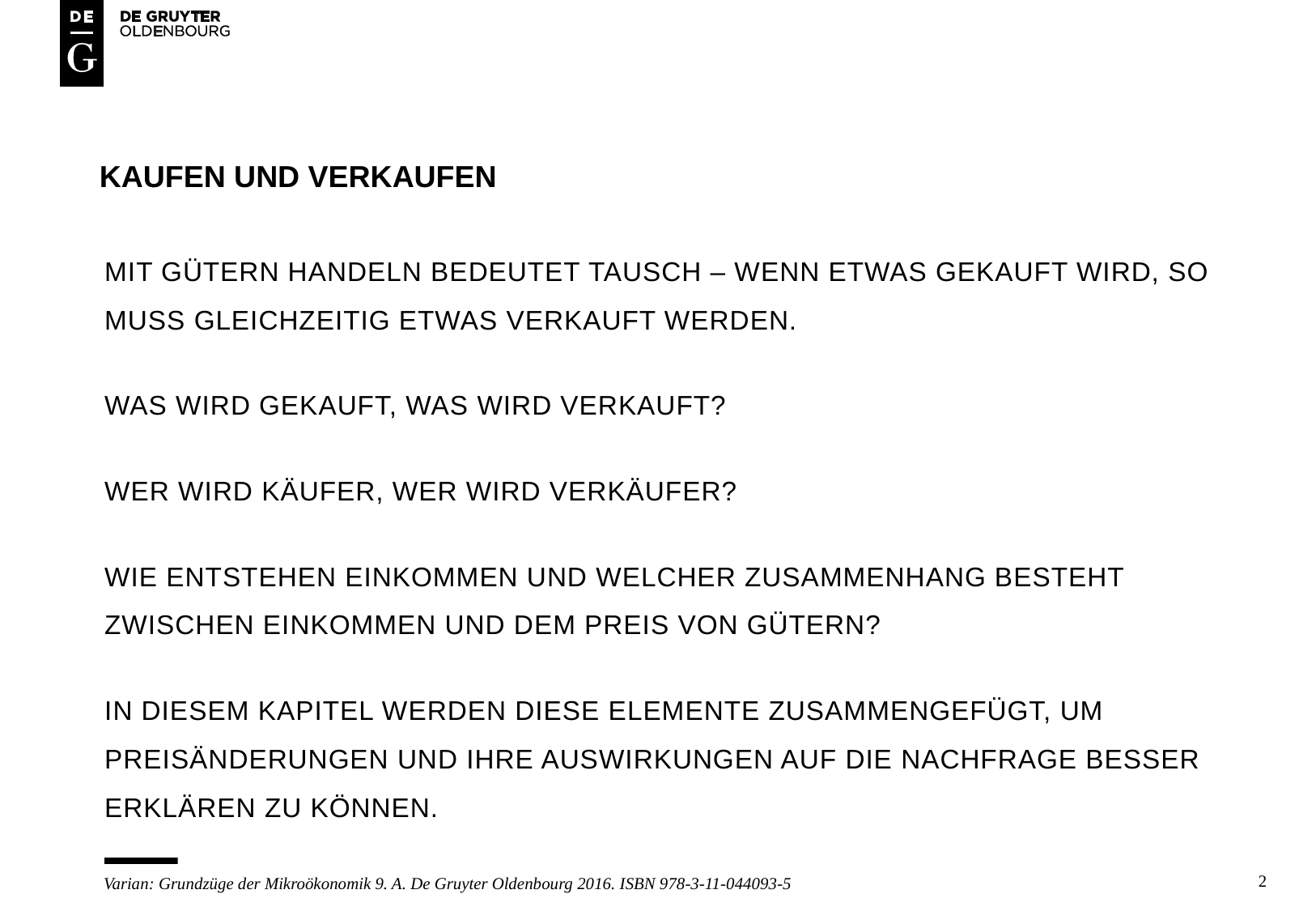

# Kaufen und verkaufen
Mit gütern Handeln bedeutet tausch – wenn etwas gekauft wird, so muss gleichzeitig etwas verkauft werden.
Was wird gekauft, was wird verkauft?
Wer wird käufer, wer wird verkäufer?
Wie entstehen einkommen und welcher zusammenhang besteht zwischen einkommen und dem preis von gütern?
In diesem kapitel werden diese elemente zusammengefügt, um preisänderungen und ihre auswirkungen auf die nachfrage besser erklären zu können.

2
Varian: Grundzüge der Mikroökonomik 9. A. De Gruyter Oldenbourg 2016. ISBN 978-3-11-044093-5